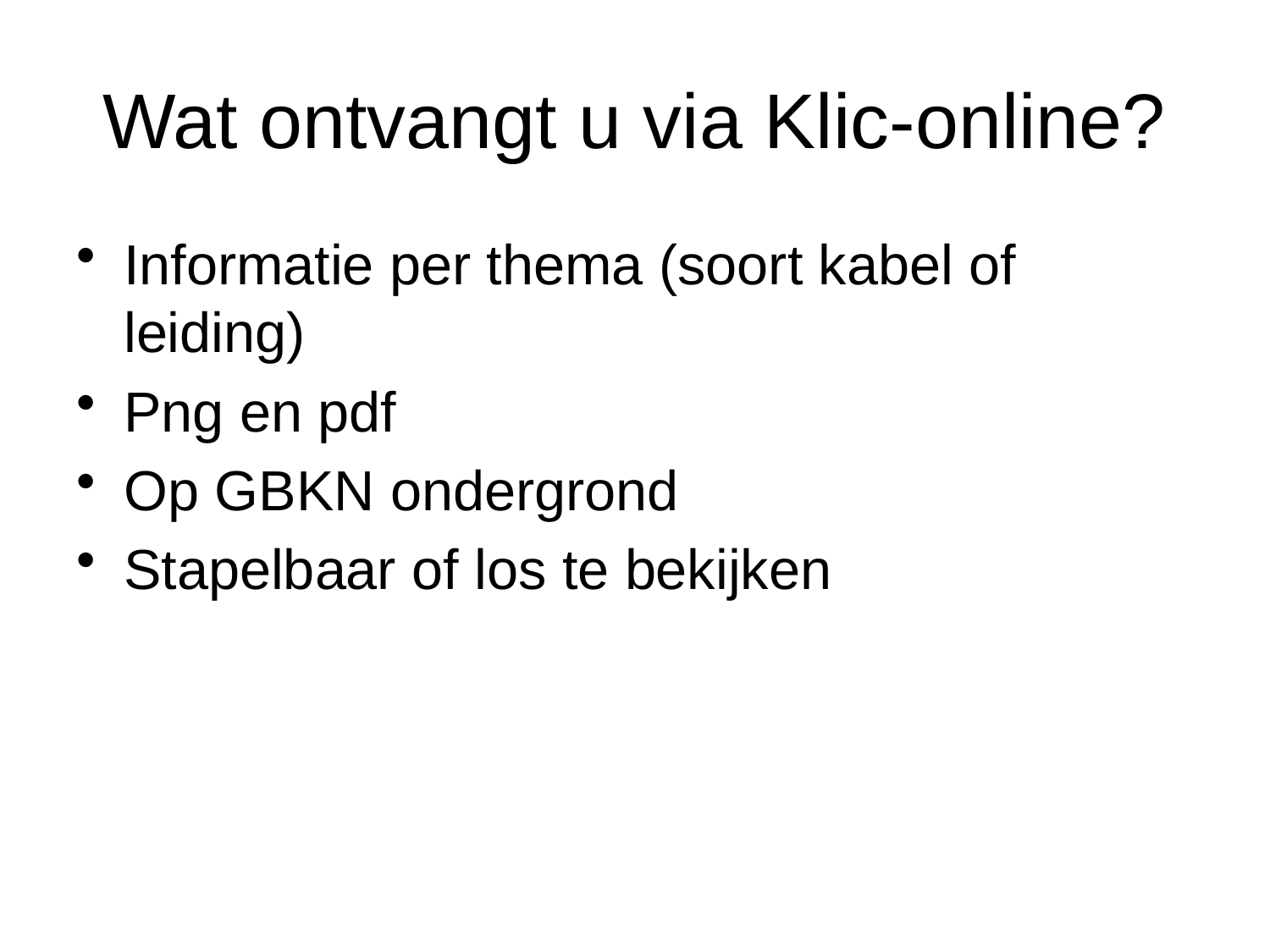

# Wat ontvangt u via Klic-online?
Informatie per thema (soort kabel of leiding)
Png en pdf
Op GBKN ondergrond
Stapelbaar of los te bekijken